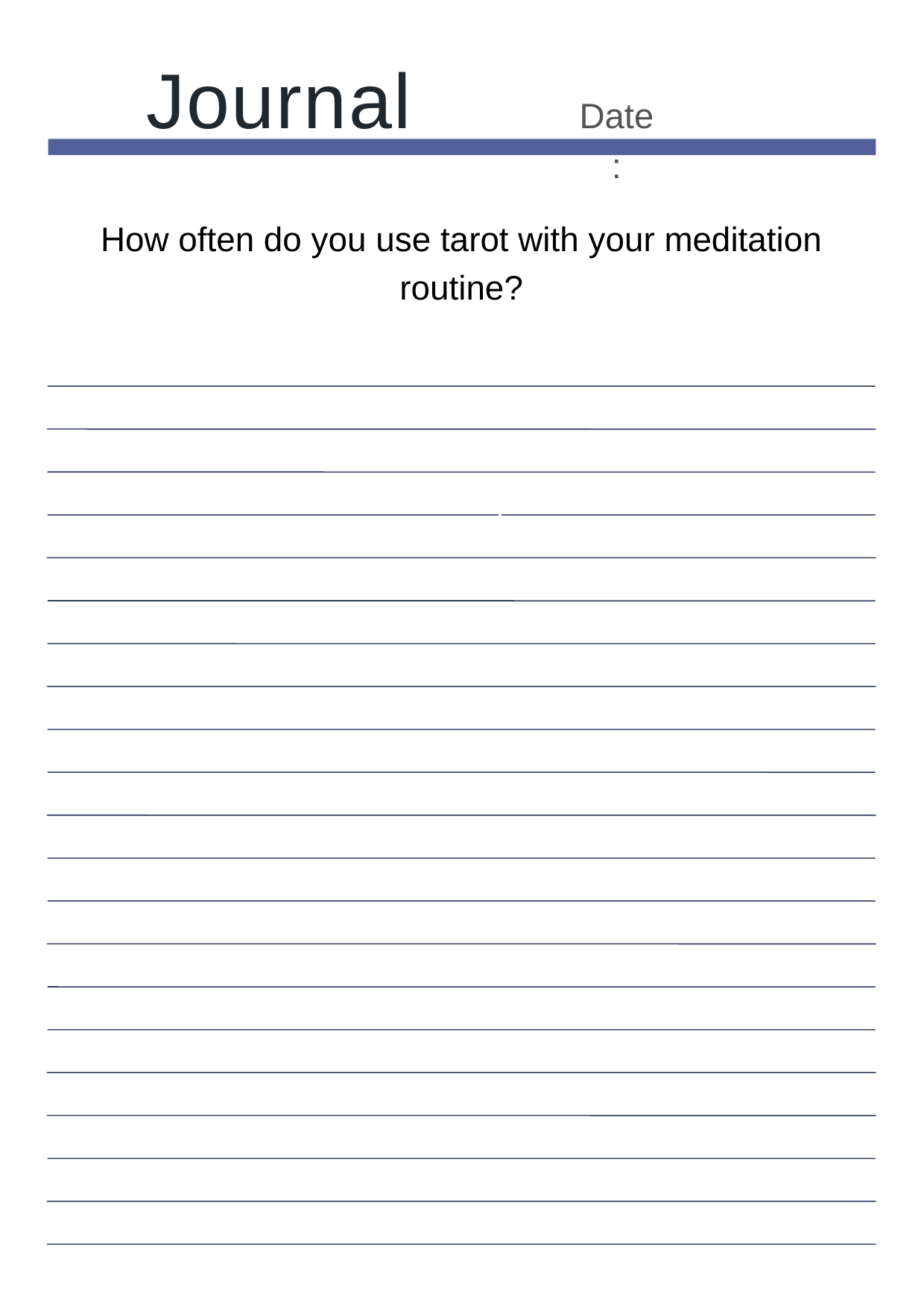

Journal
Date:

How often do you use tarot with your meditation routine?

Journal Prompt Here